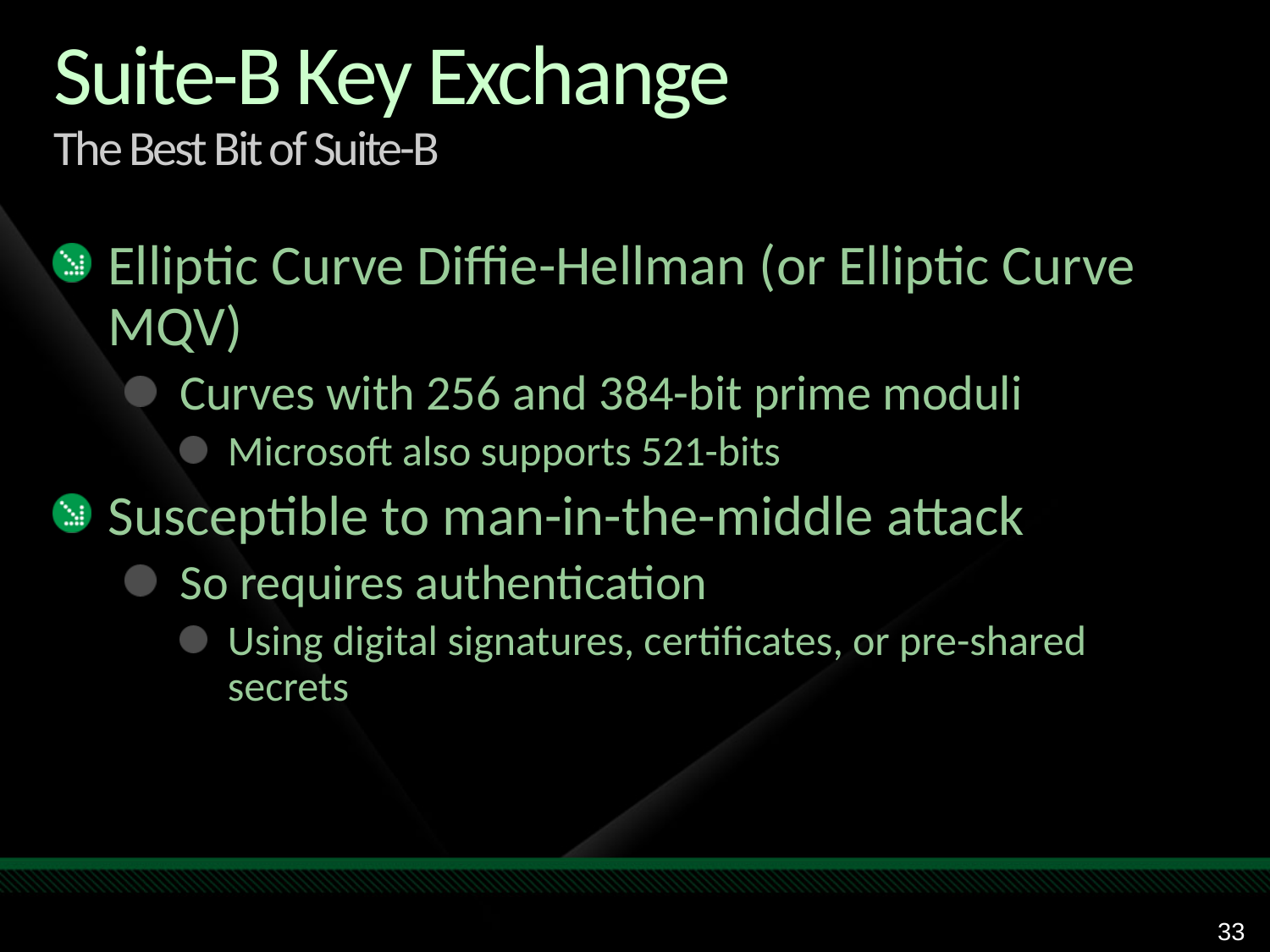

# Suite-B Key Exchange The Best Bit of Suite-B
Elliptic Curve Diffie-Hellman (or Elliptic Curve MQV)
Curves with 256 and 384-bit prime moduli
Microsoft also supports 521-bits
Susceptible to man-in-the-middle attack
So requires authentication
Using digital signatures, certificates, or pre-shared secrets